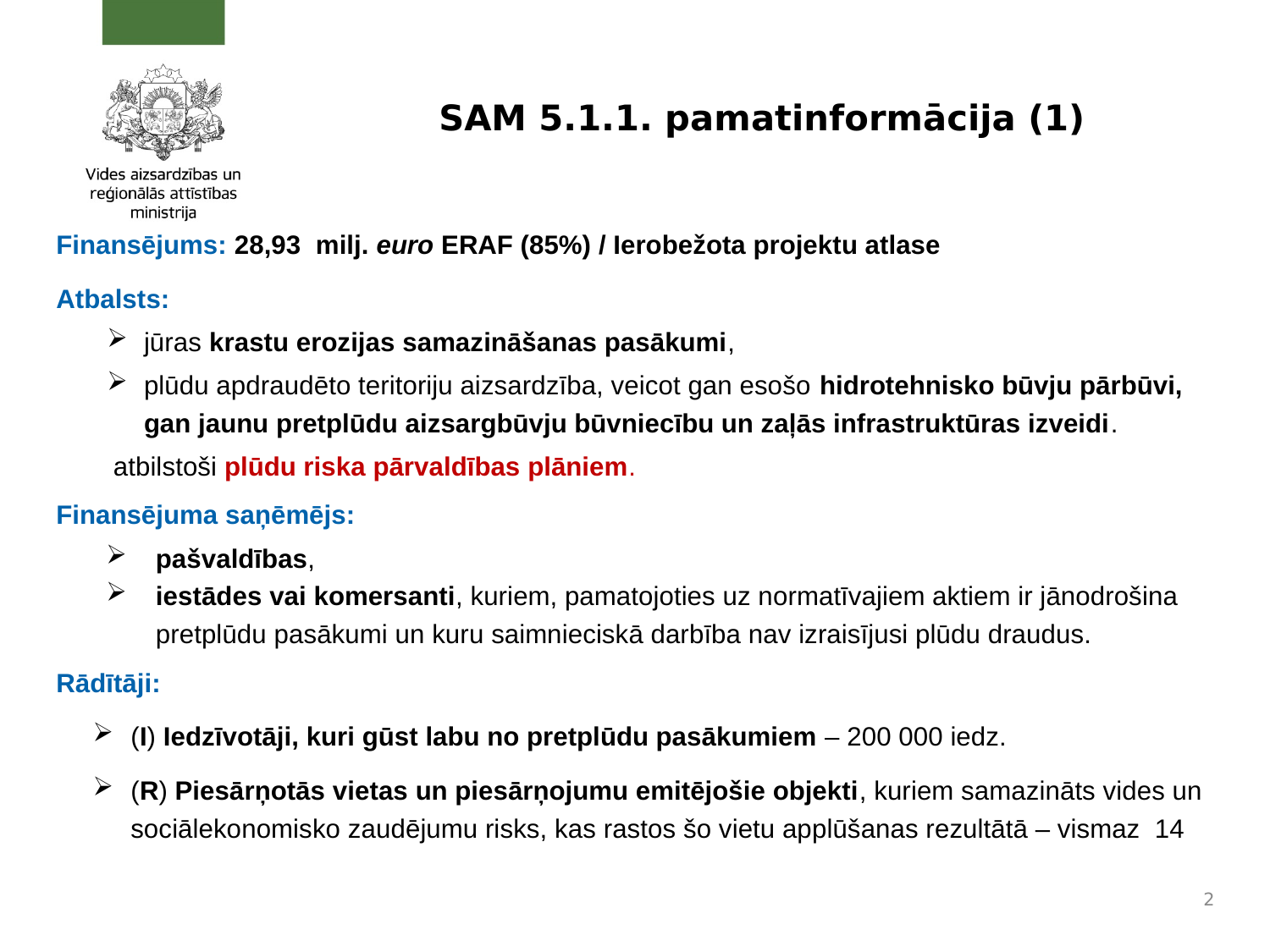

# SAM 5.1.1. pamatinformācija (1)
Finansējums: 28,93  milj. euro ERAF (85%) / Ierobežota projektu atlase
Atbalsts:
jūras krastu erozijas samazināšanas pasākumi,
plūdu apdraudēto teritoriju aizsardzība, veicot gan esošo hidrotehnisko būvju pārbūvi, gan jaunu pretplūdu aizsargbūvju būvniecību un zaļās infrastruktūras izveidi.
 atbilstoši plūdu riska pārvaldības plāniem.
Finansējuma saņēmējs:
pašvaldības,
iestādes vai komersanti, kuriem, pamatojoties uz normatīvajiem aktiem ir jānodrošina pretplūdu pasākumi un kuru saimnieciskā darbība nav izraisījusi plūdu draudus.
Rādītāji:
(I) Iedzīvotāji, kuri gūst labu no pretplūdu pasākumiem – 200 000 iedz.
(R) Piesārņotās vietas un piesārņojumu emitējošie objekti, kuriem samazināts vides un sociālekonomisko zaudējumu risks, kas rastos šo vietu applūšanas rezultātā – vismaz  14

2